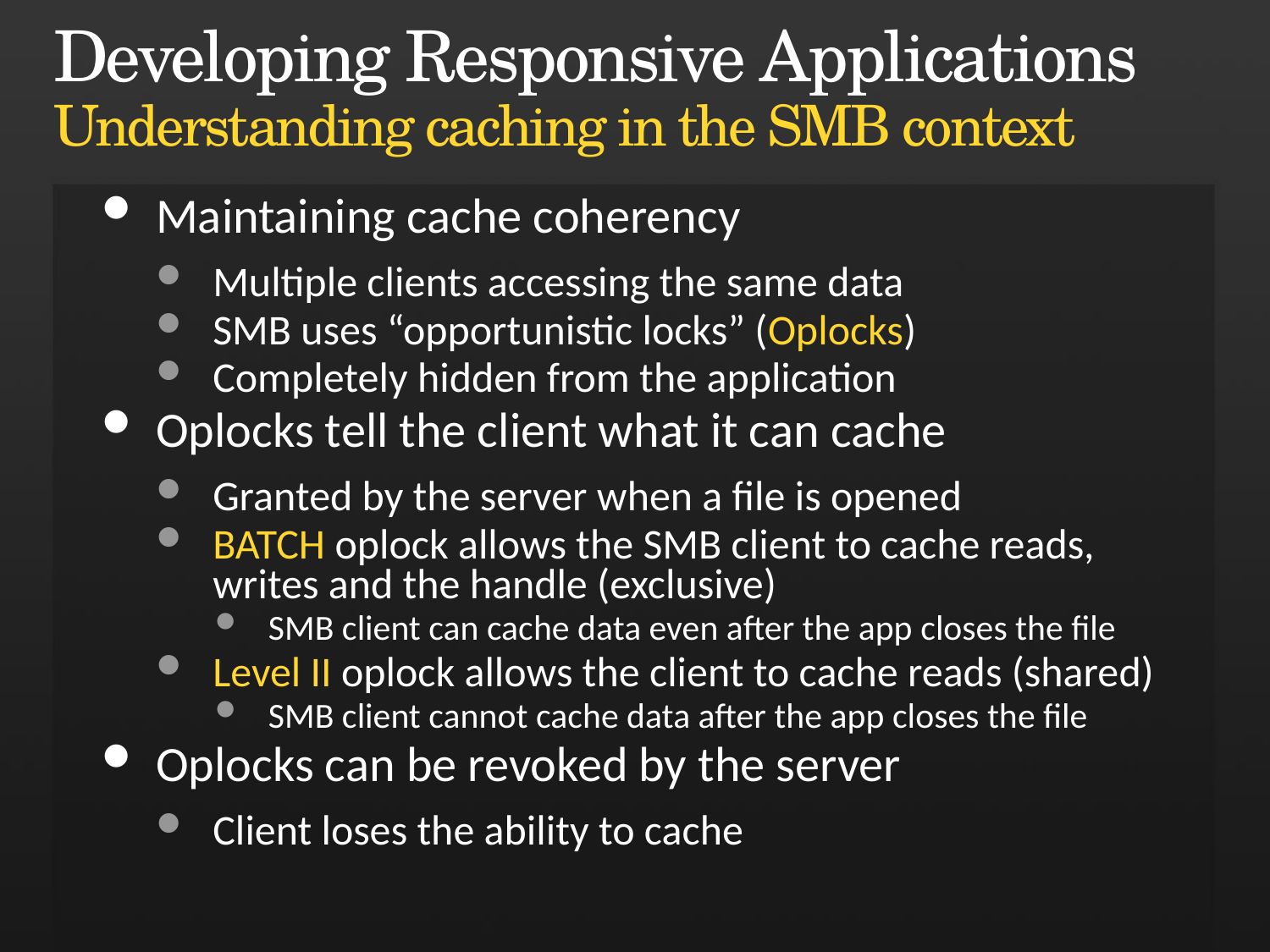

# Developing Responsive Applications Understanding caching in the SMB context
Maintaining cache coherency
Multiple clients accessing the same data
SMB uses “opportunistic locks” (Oplocks)
Completely hidden from the application
Oplocks tell the client what it can cache
Granted by the server when a file is opened
BATCH oplock allows the SMB client to cache reads, writes and the handle (exclusive)
SMB client can cache data even after the app closes the file
Level II oplock allows the client to cache reads (shared)
SMB client cannot cache data after the app closes the file
Oplocks can be revoked by the server
Client loses the ability to cache